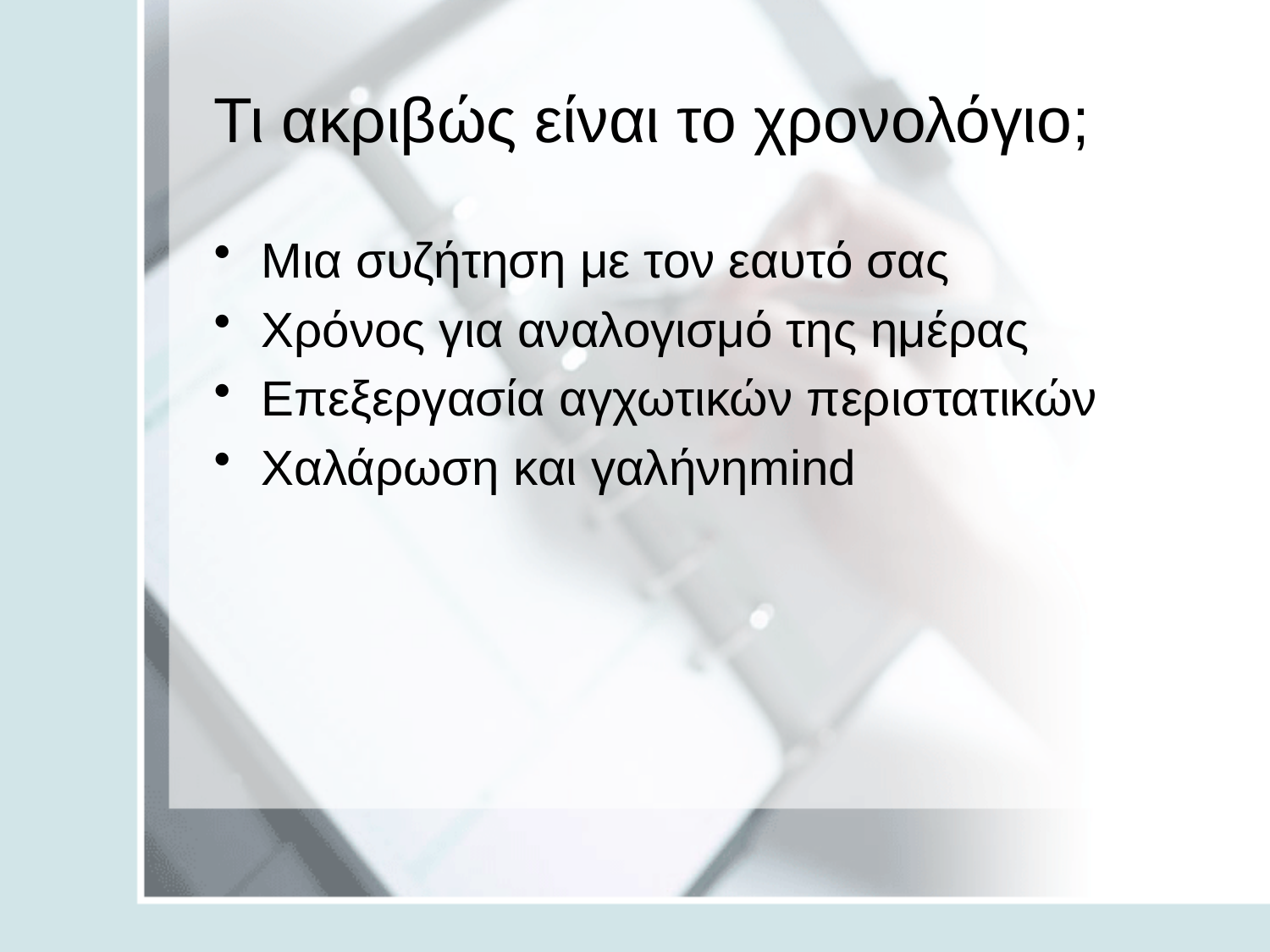

# Τι ακριβώς είναι το χρονολόγιο;
Μια συζήτηση με τον εαυτό σας
Χρόνος για αναλογισμό της ημέρας
Επεξεργασία αγχωτικών περιστατικών
Χαλάρωση και γαλήνηmind